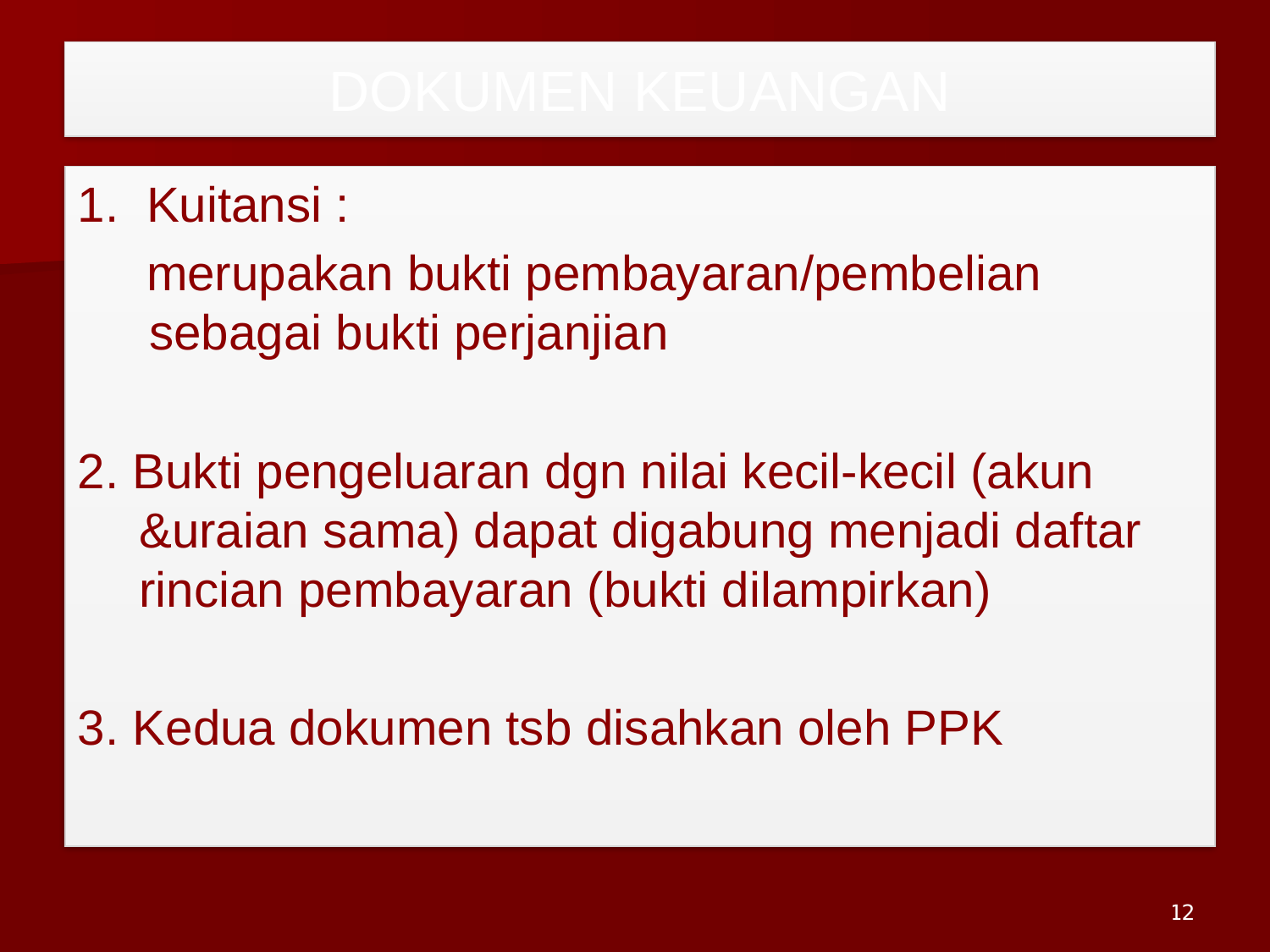

# DOKUMEN KEUANGAN
1.  Kuitansi :
     merupakan bukti pembayaran/pembelian sebagai bukti perjanjian

2. Bukti pengeluaran dgn nilai kecil-kecil (akun &uraian sama) dapat digabung menjadi daftar rincian pembayaran (bukti dilampirkan)

3. Kedua dokumen tsb disahkan oleh PPK
12